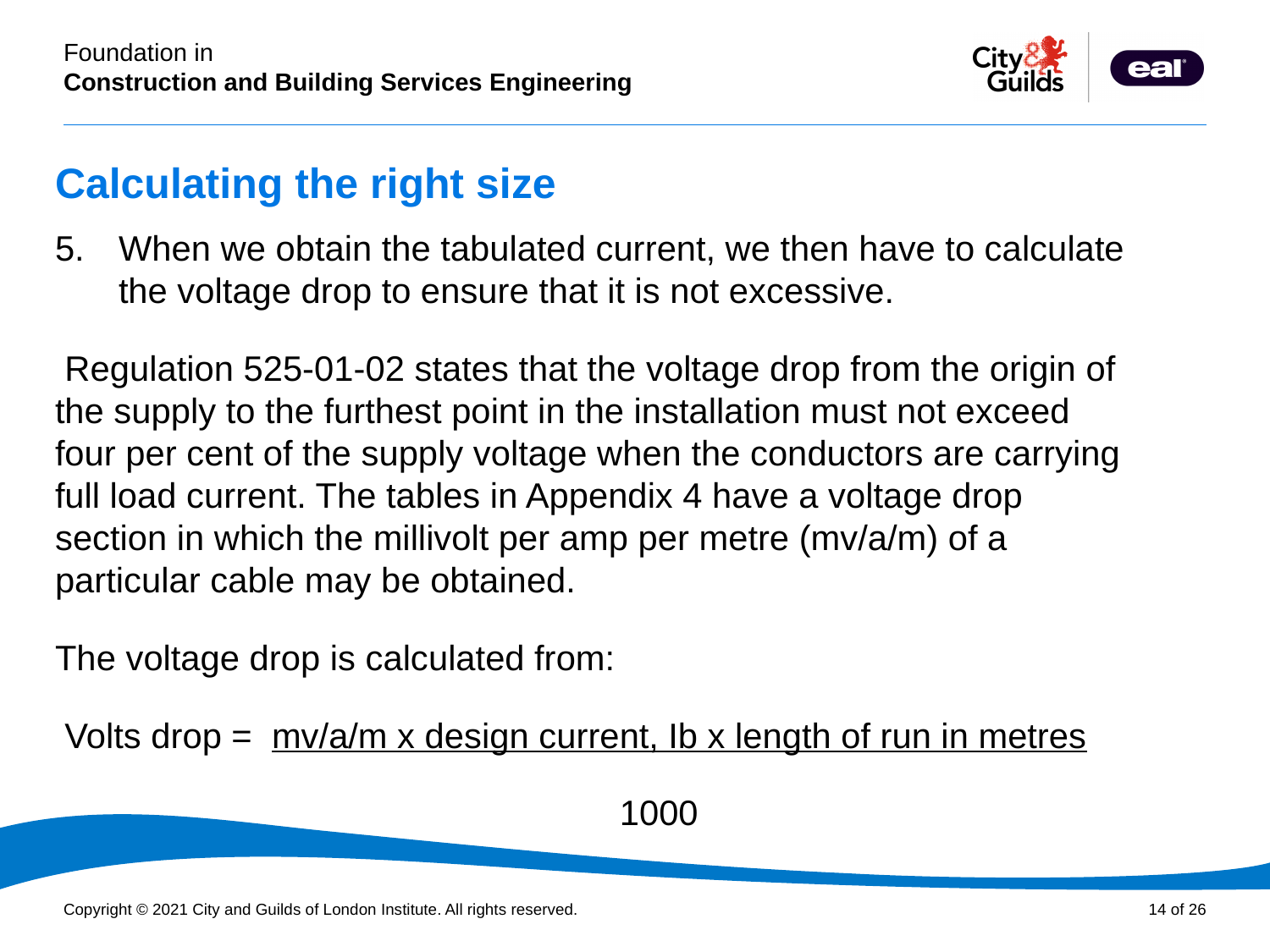

# Calculating the right size
When we obtain the tabulated current, we then have to calculate the voltage drop to ensure that it is not excessive.
 Regulation 525-01-02 states that the voltage drop from the origin of the supply to the furthest point in the installation must not exceed four per cent of the supply voltage when the conductors are carrying full load current. The tables in Appendix 4 have a voltage drop section in which the millivolt per amp per metre (mv/a/m) of a particular cable may be obtained.
The voltage drop is calculated from:
 Volts drop =  mv/a/m x design current, Ib x length of run in metres
                                                          1000